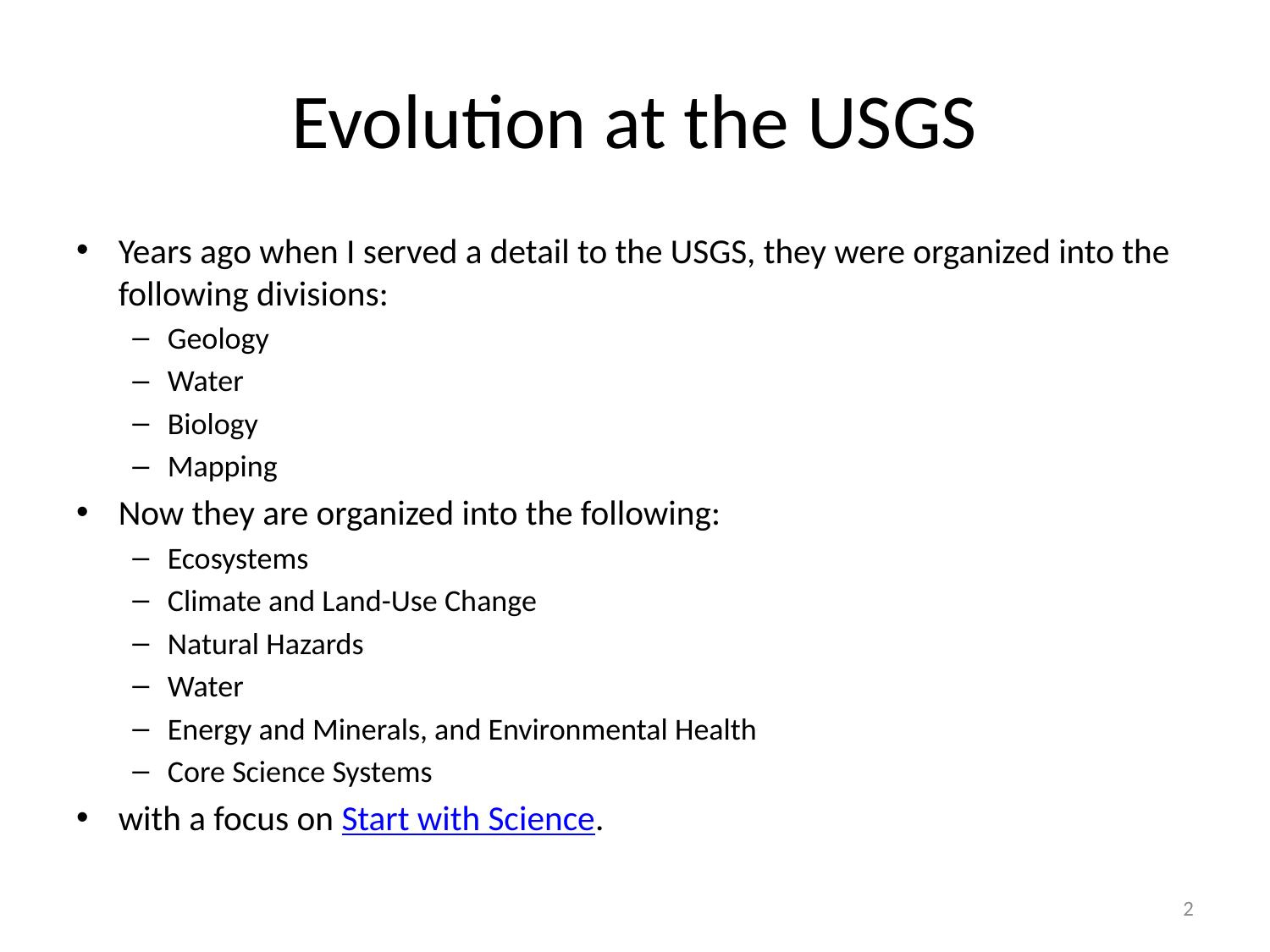

# Evolution at the USGS
Years ago when I served a detail to the USGS, they were organized into the following divisions:
Geology
Water
Biology
Mapping
Now they are organized into the following:
Ecosystems
Climate and Land-Use Change
Natural Hazards
Water
Energy and Minerals, and Environmental Health
Core Science Systems
with a focus on Start with Science.

2